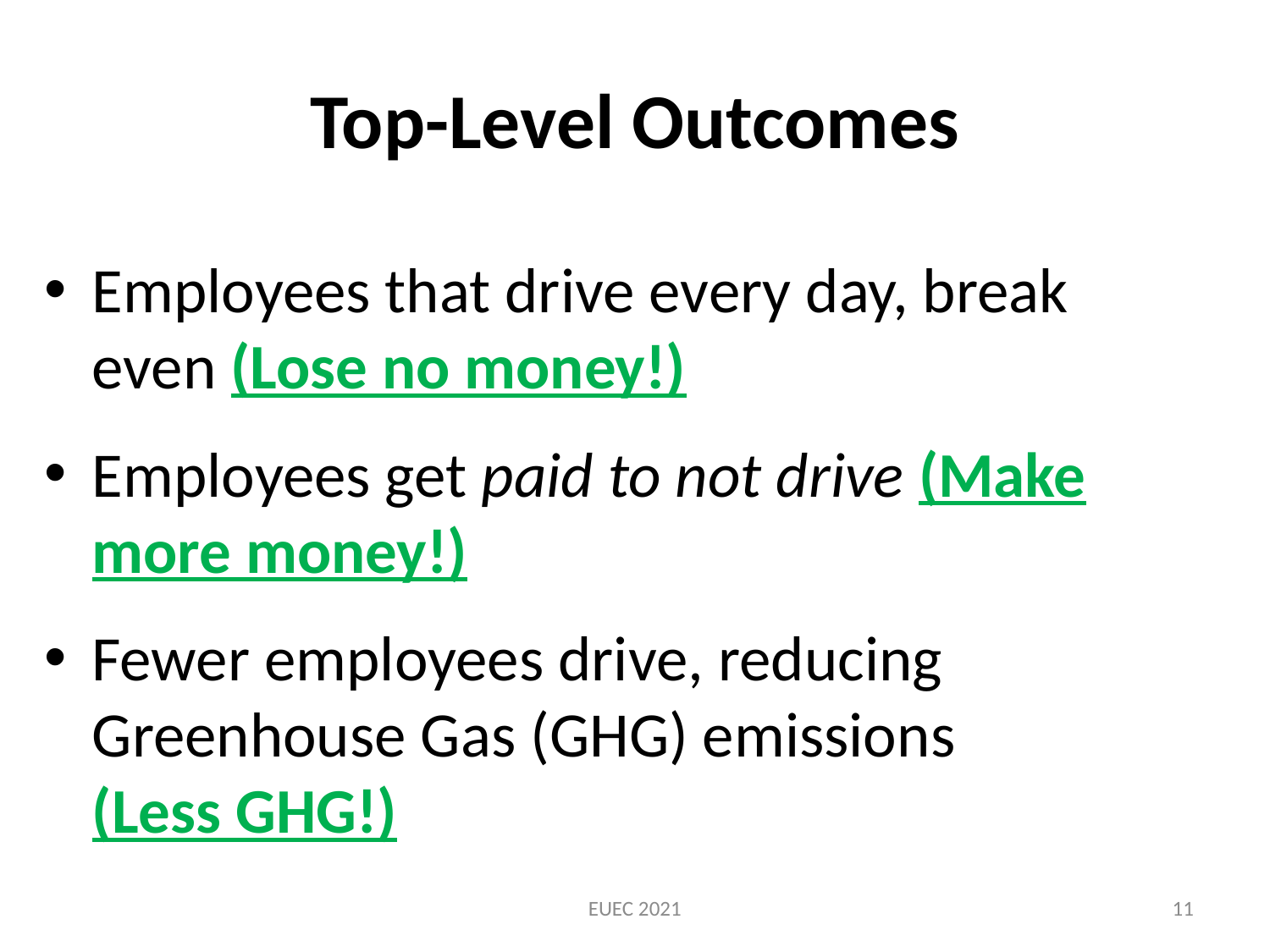

# Top-Level Outcomes
Employees that drive every day, break even (Lose no money!)
Employees get paid to not drive (Make more money!)
Fewer employees drive, reducing Greenhouse Gas (GHG) emissions          (Less GHG!)

EUEC 2021
11